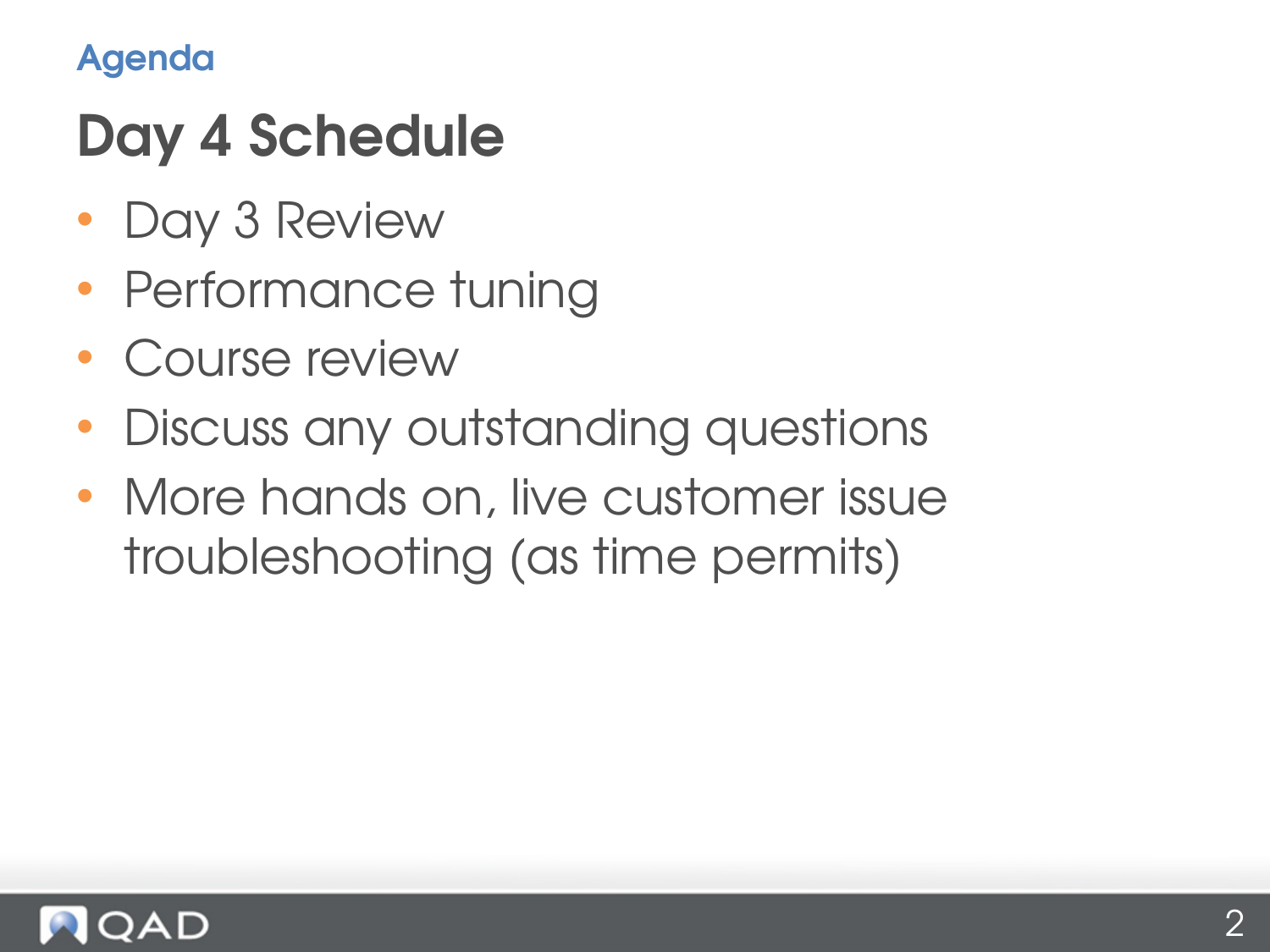

Agenda
Day 4 Schedule
Day 3 Review
Performance tuning
Course review
Discuss any outstanding questions
More hands on, live customer issue troubleshooting (as time permits)

2